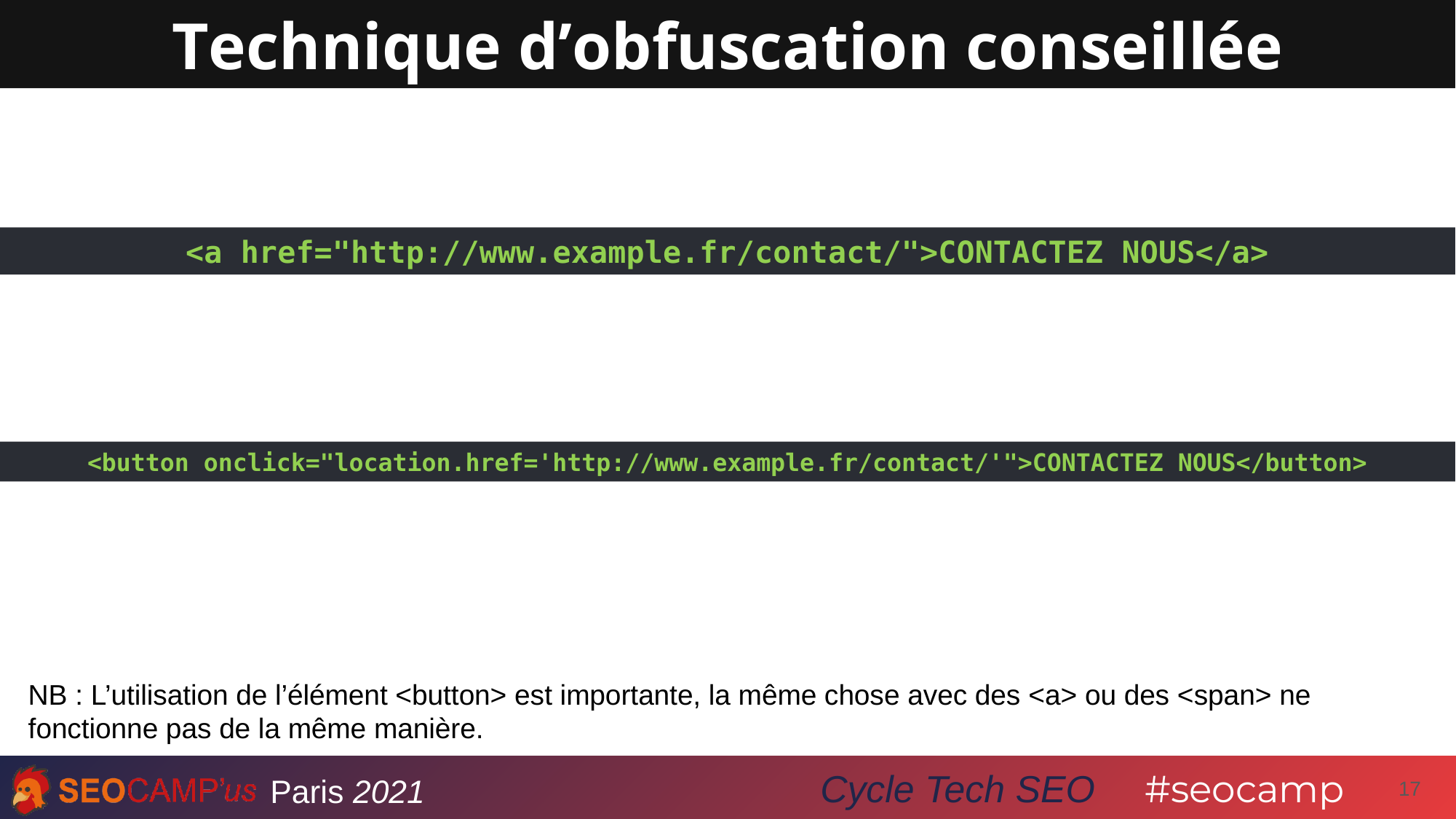

Technique d’obfuscation conseillée
<a href="http://www.example.fr/contact/">CONTACTEZ NOUS</a>
<button onclick="location.href='http://www.example.fr/contact/'">CONTACTEZ NOUS</button>
NB : L’utilisation de l’élément <button> est importante, la même chose avec des <a> ou des <span> ne fonctionne pas de la même manière.
17